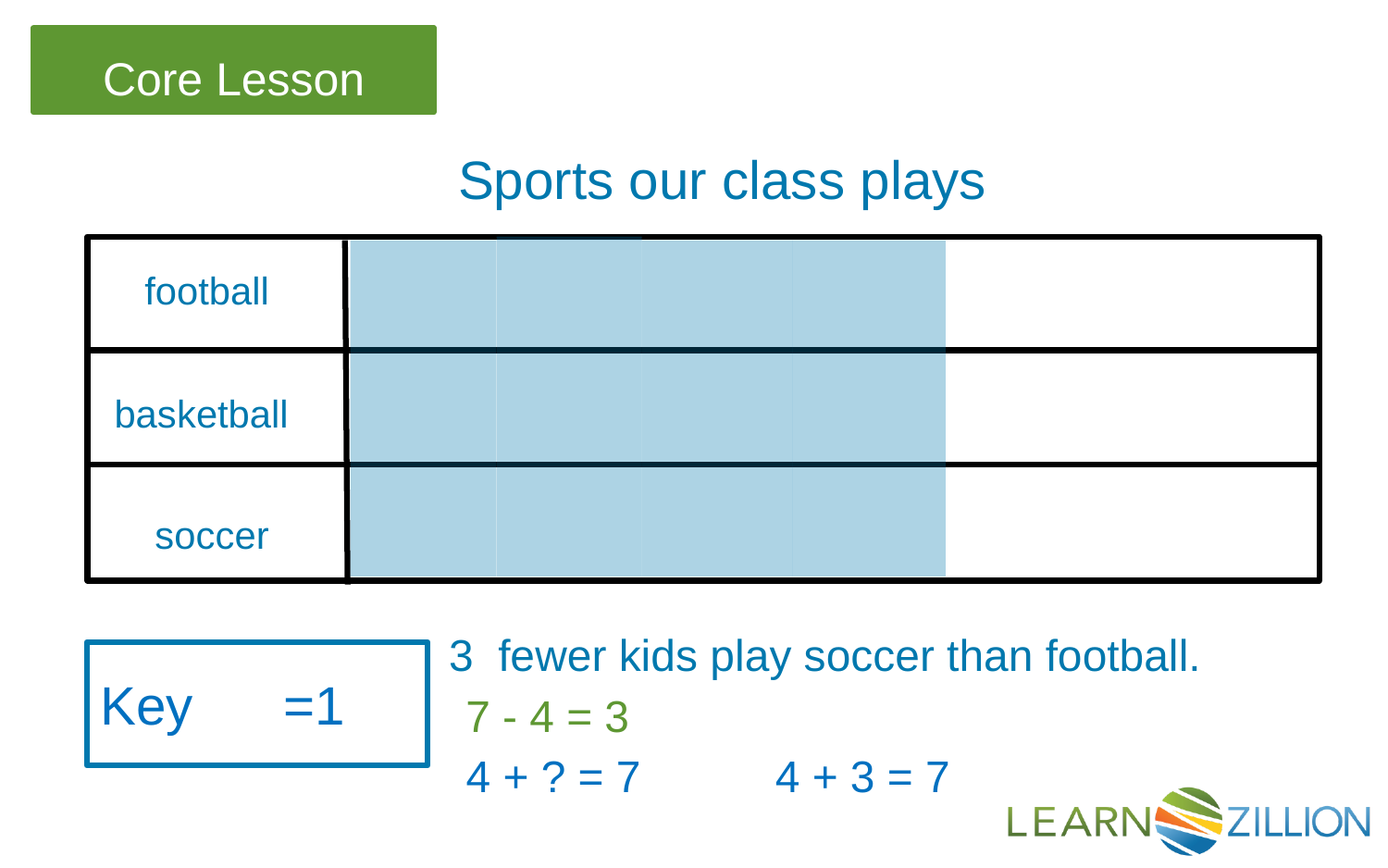

Sports our class plays

football
basketball
soccer
3  fewer kids play soccer than football.

Key      =1
7 - 4 = 3
4 + ? = 7           4 + 3 = 7